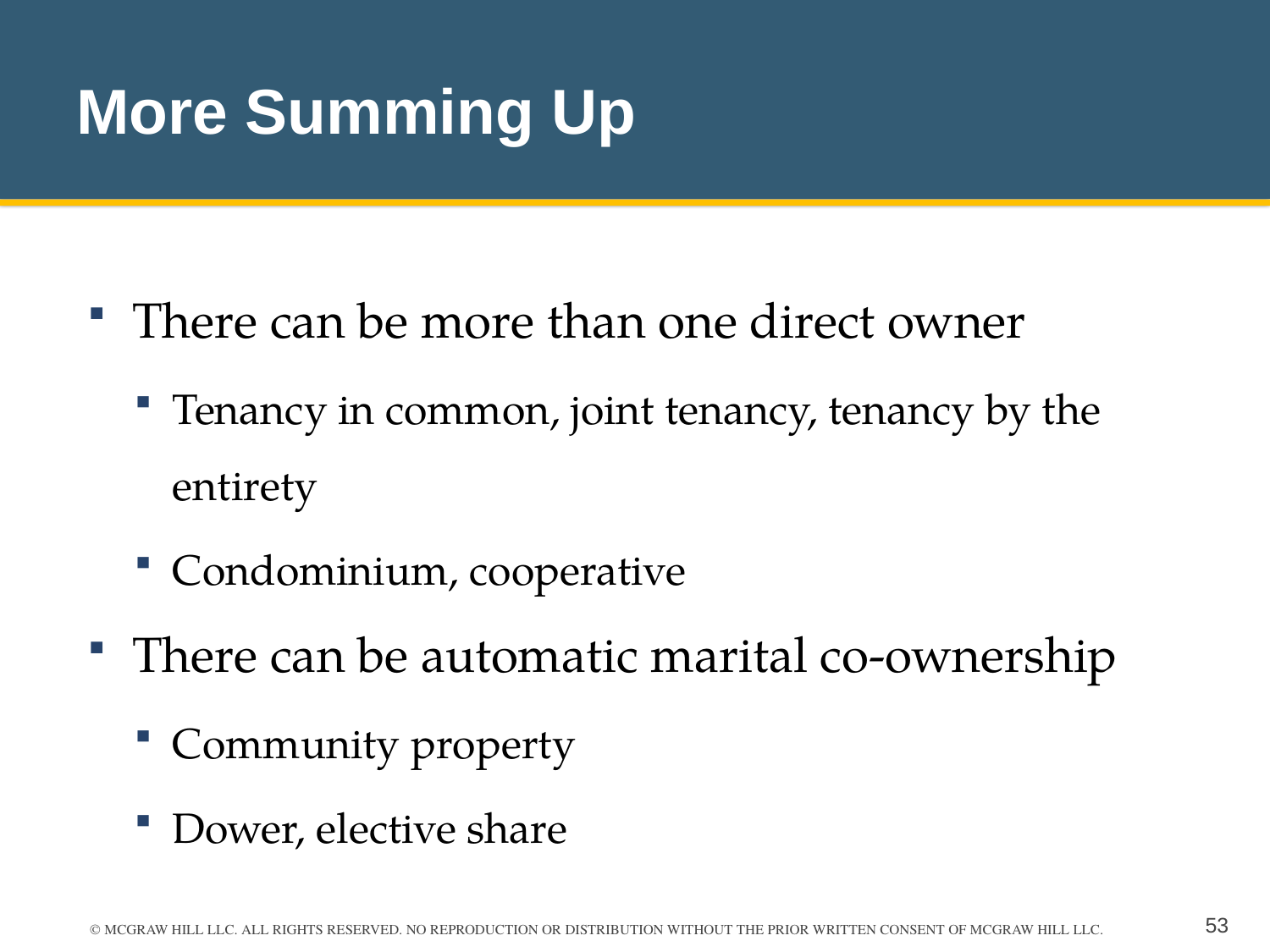

# More Summing Up
There can be more than one direct owner
Tenancy in common, joint tenancy, tenancy by the entirety
Condominium, cooperative
There can be automatic marital co-ownership
Community property
Dower, elective share

© MCGRAW HILL LLC. ALL RIGHTS RESERVED. NO REPRODUCTION OR DISTRIBUTION WITHOUT THE PRIOR WRITTEN CONSENT OF MCGRAW HILL LLC.
53